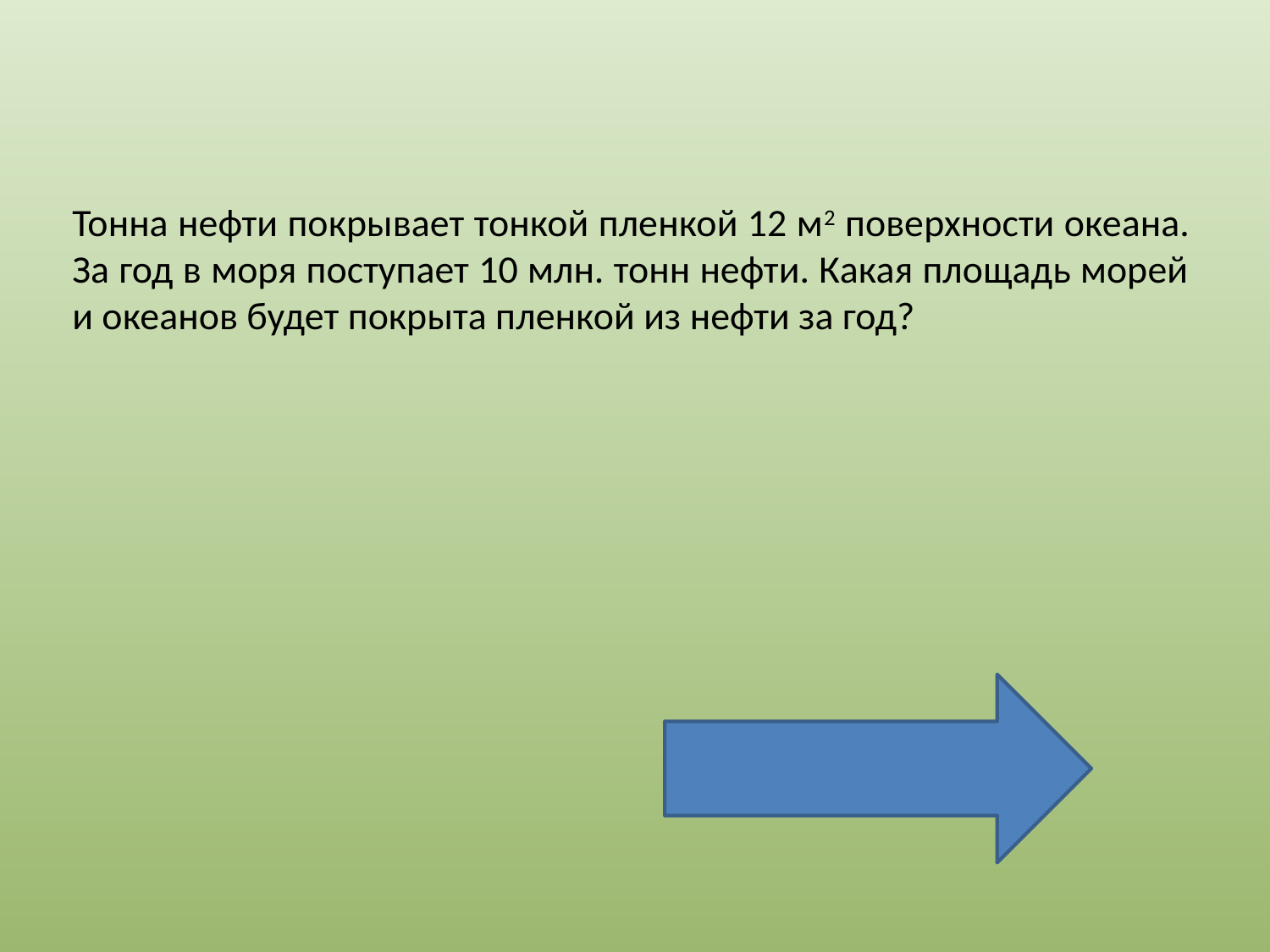

# Тонна нефти покрывает тонкой пленкой 12 м2 поверхности океана. За год в моря поступает 10 млн. тонн нефти. Какая площадь морей и океанов будет покрыта пленкой из нефти за год?

120 млн.кв.м.